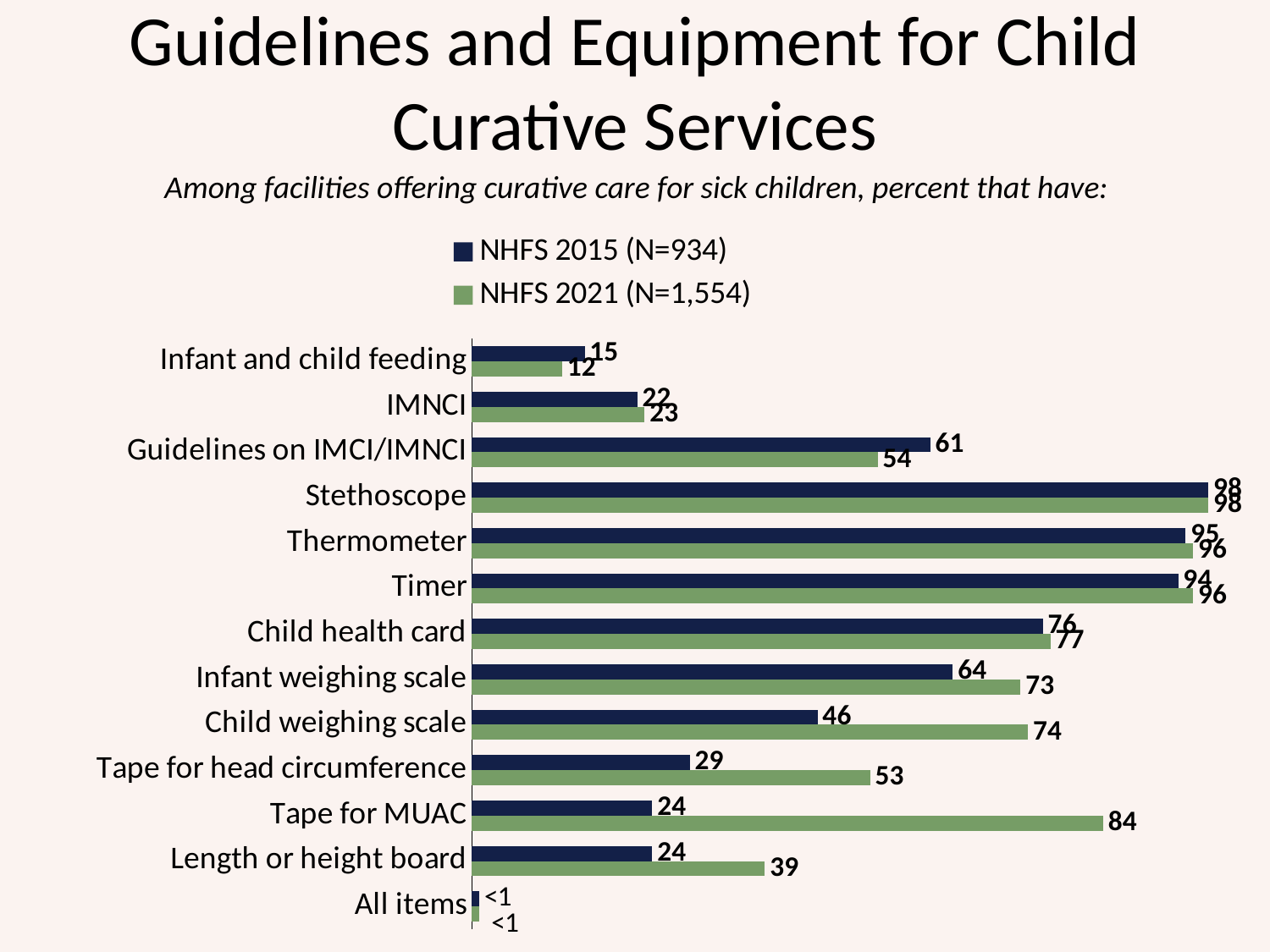

# Guidelines and Equipment for Child Curative Services
Among facilities offering curative care for sick children, percent that have:

### Chart

| Category | NHFS 2021 (N=1,554) | NHFS 2015 (N=934) |
|---|---|---|
| All items | 1.0 | 1.0 |
| Length or height board | 39.0 | 24.0 |
| Tape for MUAC | 84.0 | 24.0 |
| Tape for head circumference | 53.0 | 29.0 |
| Child weighing scale | 74.0 | 46.0 |
| Infant weighing scale | 73.0 | 64.0 |
| Child health card | 77.0 | 76.0 |
| Timer | 96.0 | 94.0 |
| Thermometer | 96.0 | 95.0 |
| Stethoscope | 98.0 | 98.0 |
| Guidelines on IMCI/IMNCI | 54.0 | 61.0 |
| IMNCI | 23.0 | 22.0 |
| Infant and child feeding | 12.0 | 15.0 |